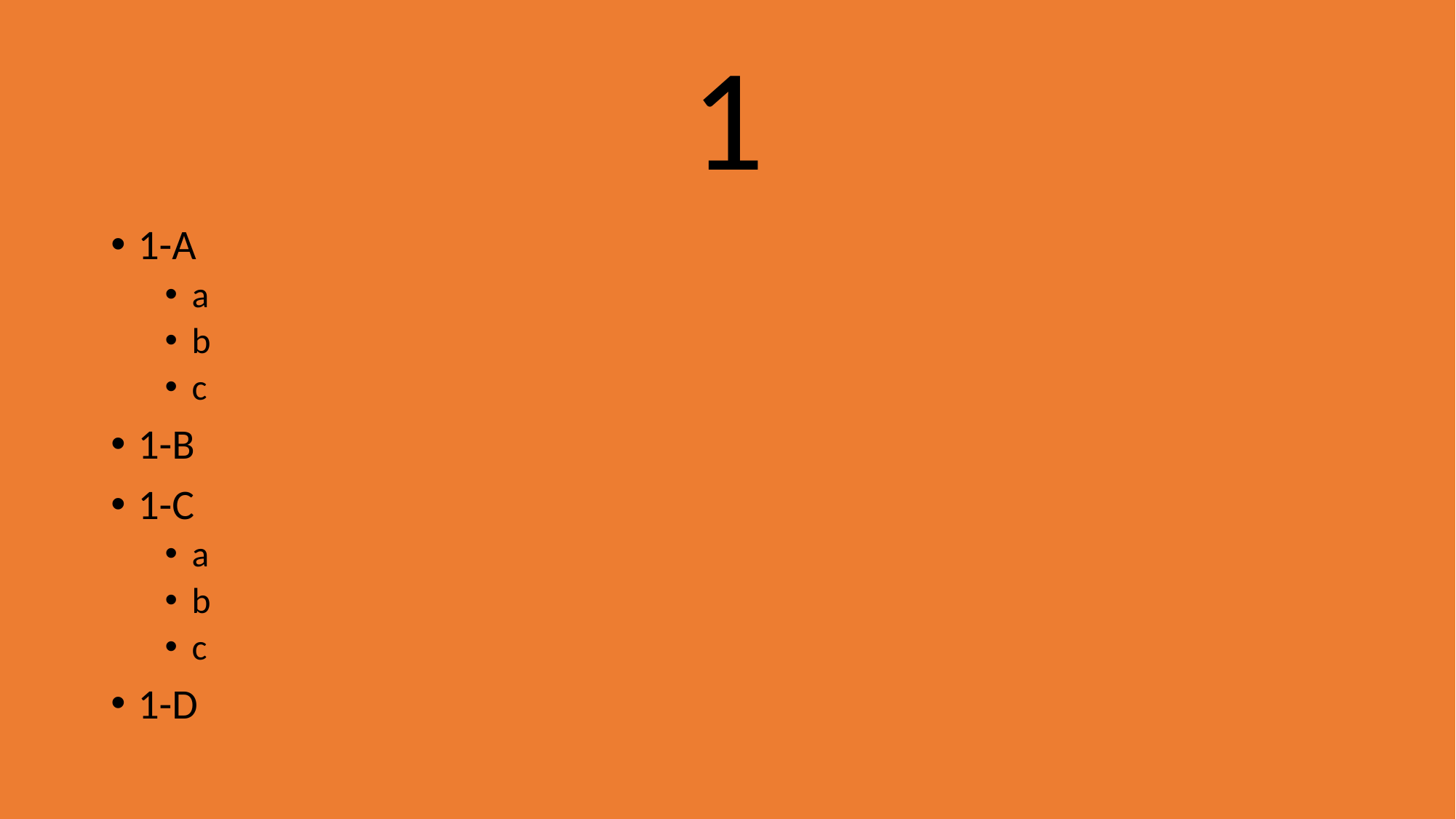

# 1
1-A
a
b
c
1-B
1-C
a
b
c
1-D